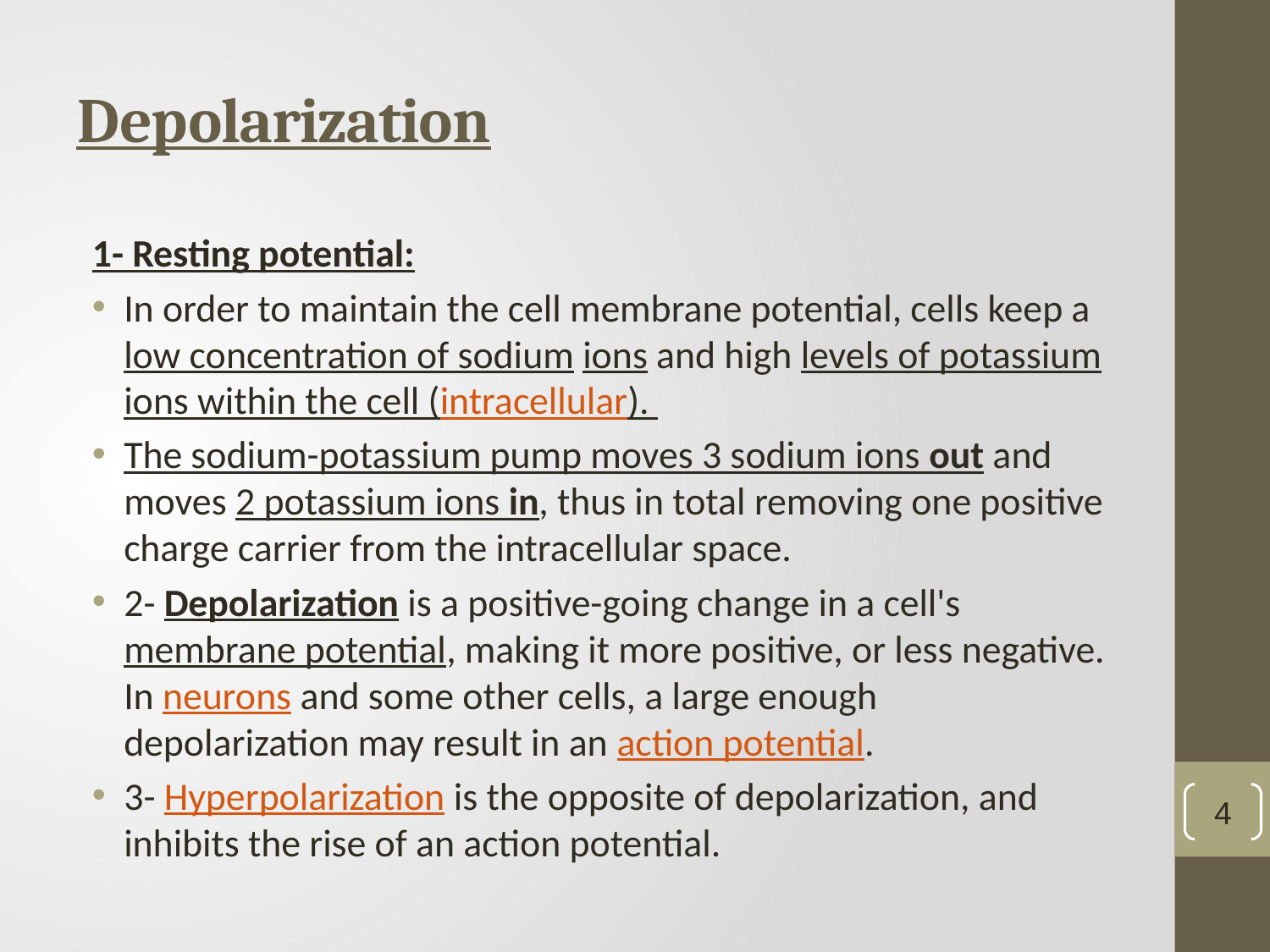

# Depolarization
1- Resting potential:
In order to maintain the cell membrane potential, cells keep a low concentration of sodium ions and high levels of potassium ions within the cell (intracellular).
The sodium-potassium pump moves 3 sodium ions out and moves 2 potassium ions in, thus in total removing one positive charge carrier from the intracellular space.
2- Depolarization is a positive-going change in a cell's membrane potential, making it more positive, or less negative. In neurons and some other cells, a large enough depolarization may result in an action potential.
3- Hyperpolarization is the opposite of depolarization, and inhibits the rise of an action potential.

4